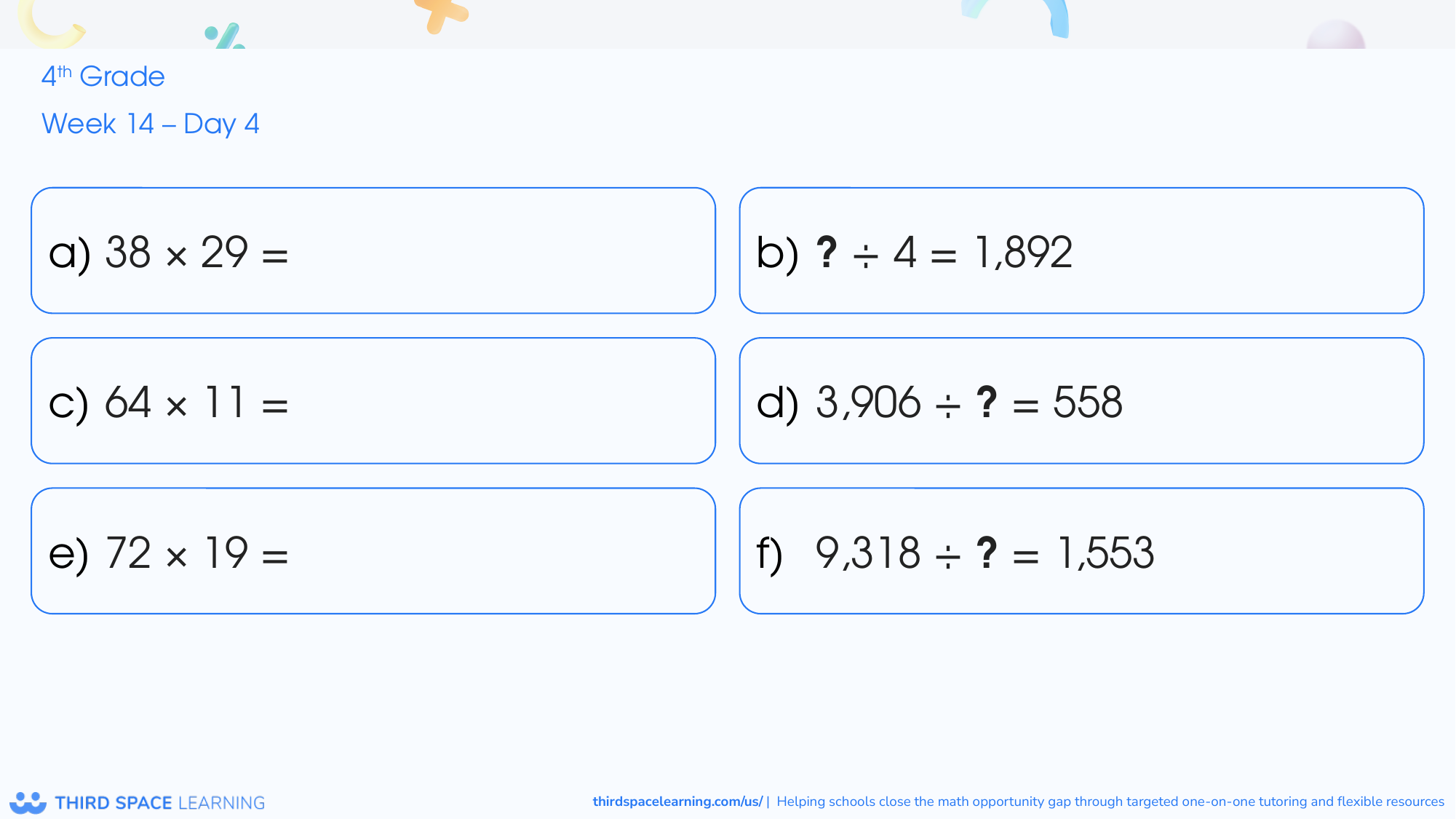

4th Grade
Week 14 – Day 4
38 × 29 =
? ÷ 4 = 1,892
64 × 11 =
3,906 ÷ ? = 558
72 × 19 =
9,318 ÷ ? = 1,553